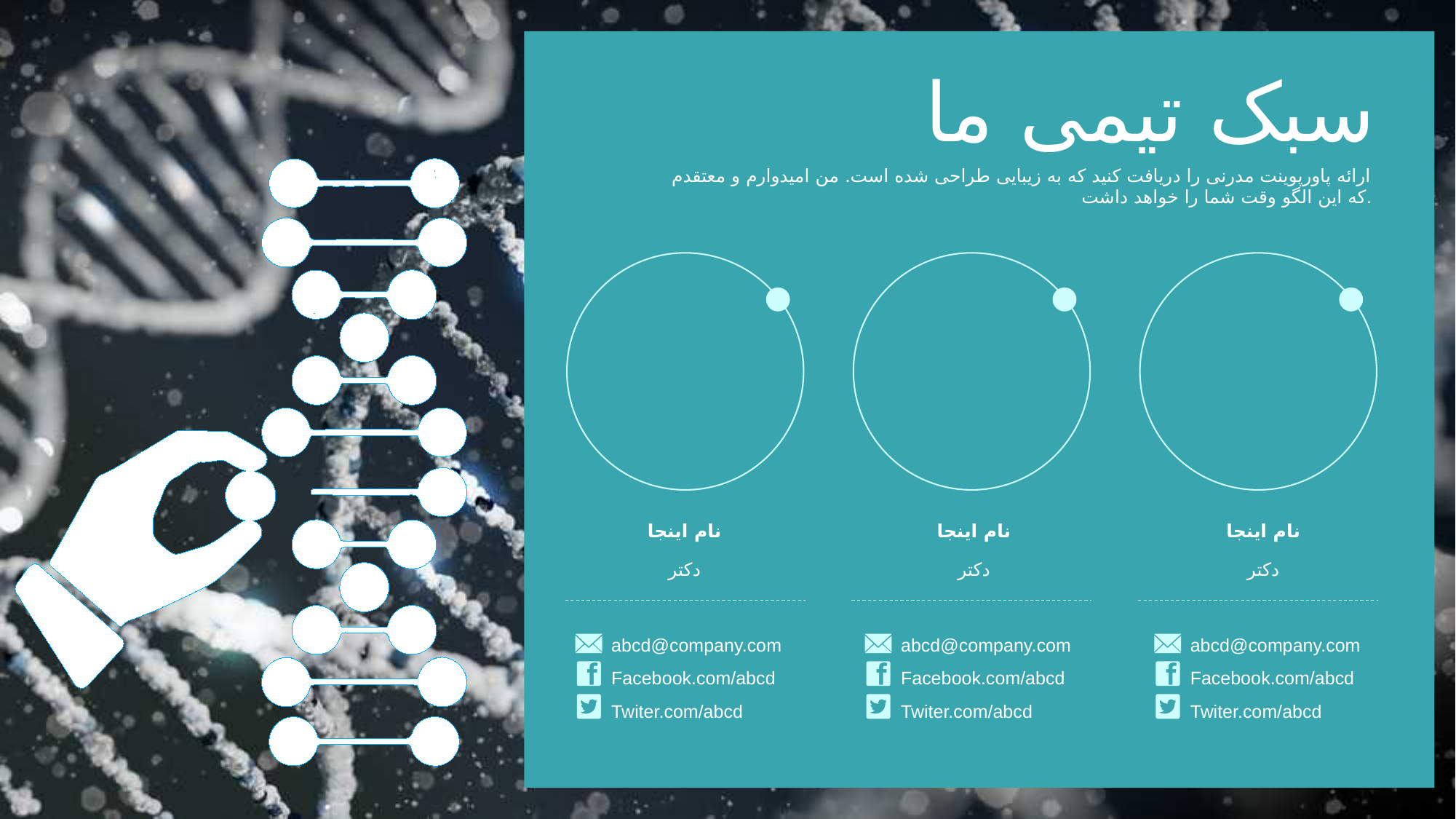

سبک تیمی ما

ارائه پاورپوینت مدرنی را دریافت کنید که به زیبایی طراحی شده است. من امیدوارم و معتقدم که این الگو وقت شما را خواهد داشت.

نام اینجا
دکتر
نام اینجا
دکتر
نام اینجا
دکتر
abcd@company.com
abcd@company.com
abcd@company.com

Facebook.com/abcd
Facebook.com/abcd
Facebook.com/abcd
Twiter.com/abcd
Twiter.com/abcd
Twiter.com/abcd